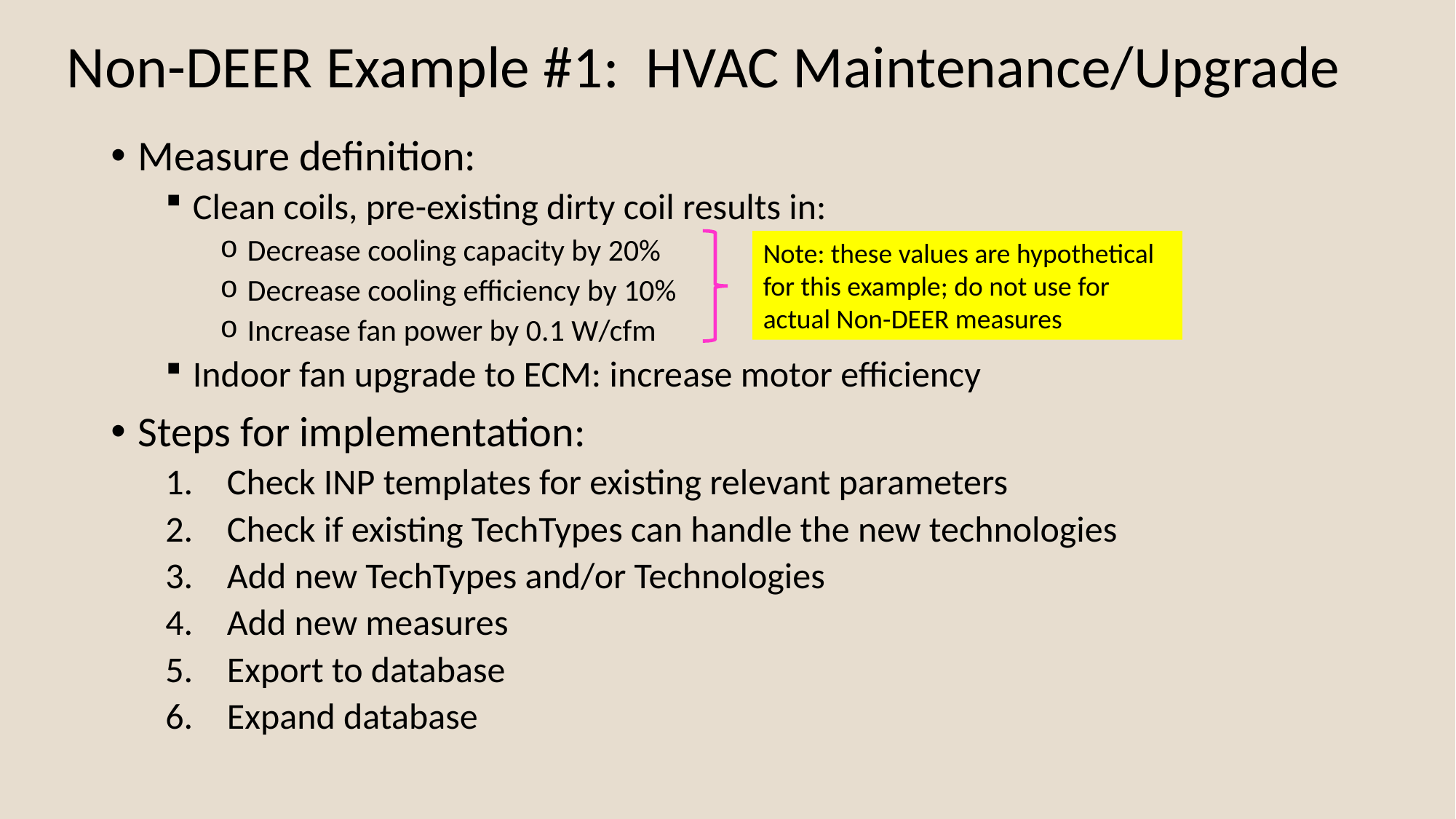

# Non-DEER Example #1:  HVAC Maintenance/Upgrade
Measure definition:
Clean coils, pre-existing dirty coil results in:
Decrease cooling capacity by 20%
Decrease cooling efficiency by 10%
Increase fan power by 0.1 W/cfm
Indoor fan upgrade to ECM: increase motor efficiency
Steps for implementation:
Check INP templates for existing relevant parameters
Check if existing TechTypes can handle the new technologies
Add new TechTypes and/or Technologies
Add new measures
Export to database
Expand database

Note: these values are hypothetical for this example; do not use for actual Non-DEER measures